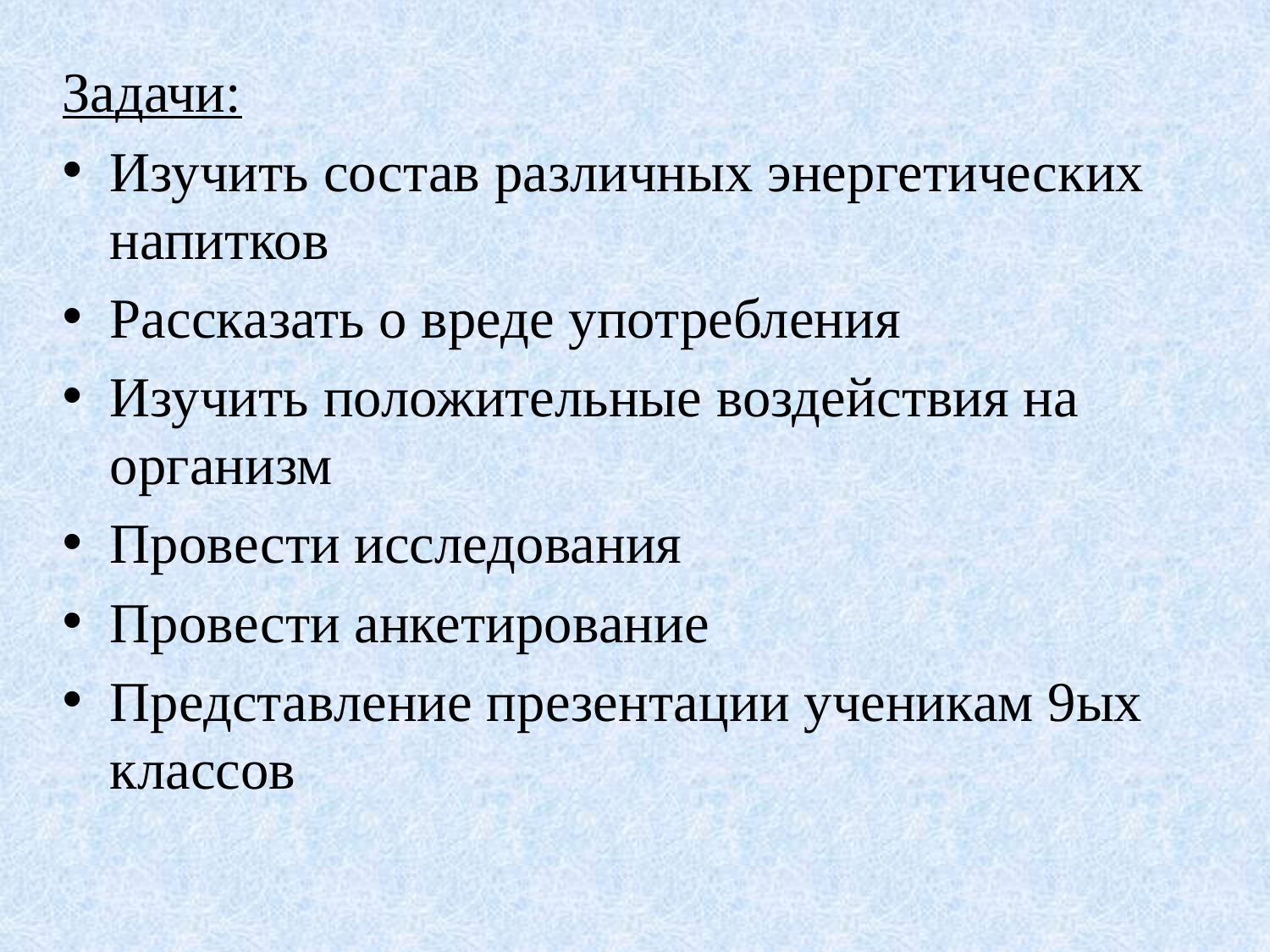

Задачи:
Изучить состав различных энергетических напитков
Рассказать о вреде употребления
Изучить положительные воздействия на организм
Провести исследования
Провести анкетирование
Представление презентации ученикам 9ых классов